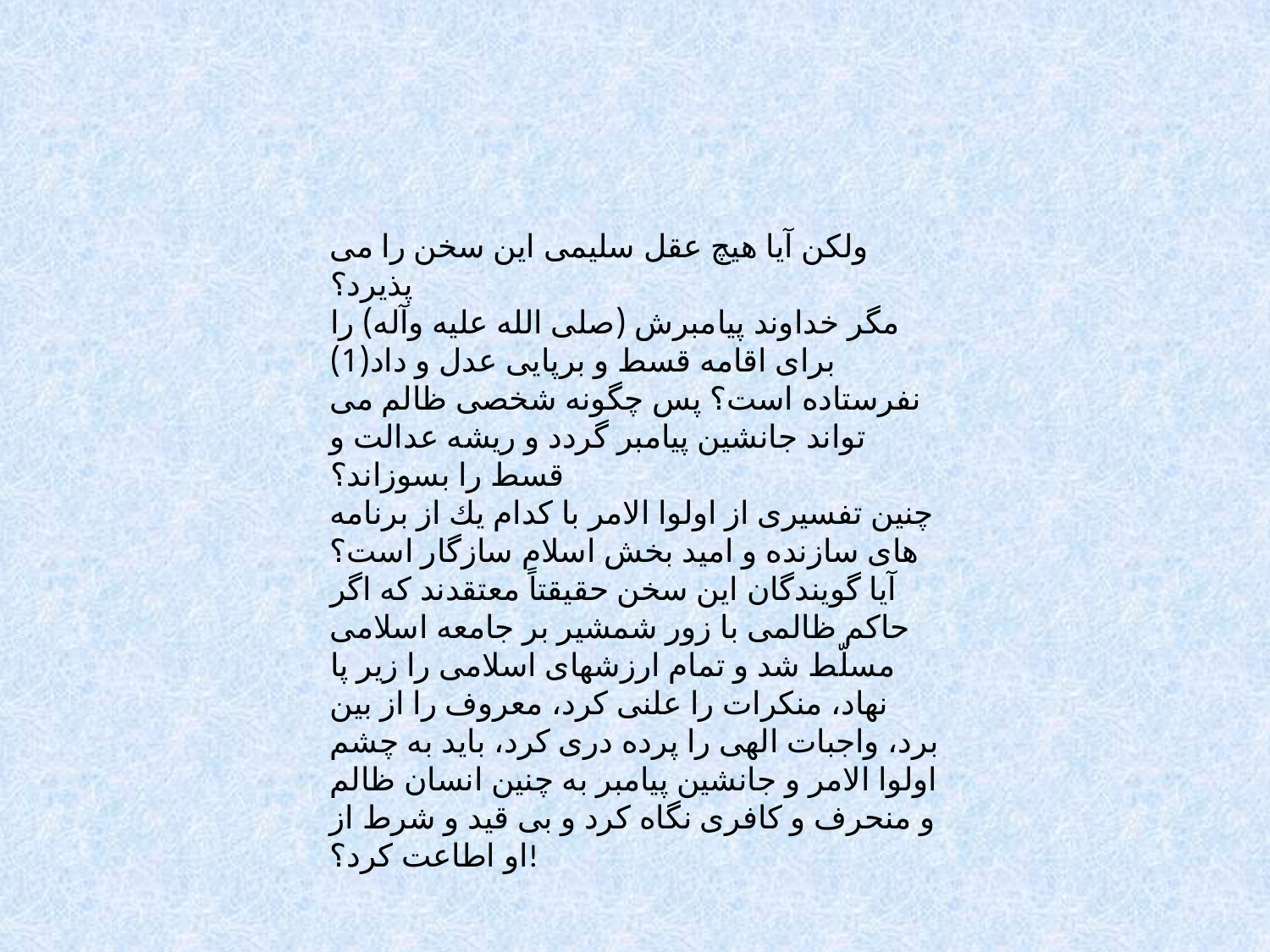

ولكن آيا هيچ عقل سليمى اين سخن را مى پذيرد؟
مگر خداوند پيامبرش (صلى الله عليه وآله) را براى اقامه قسط و برپايى عدل و داد(1) نفرستاده است؟ پس چگونه شخصى ظالم مى تواند جانشين پيامبر گردد و ريشه عدالت و قسط را بسوزاند؟
چنين تفسيرى از اولوا الامر با كدام يك از برنامه هاى سازنده و اميد بخش اسلام سازگار است؟ آيا گويندگان اين سخن حقيقتاً معتقدند كه اگر حاكم ظالمى با زور شمشير بر جامعه اسلامى مسلّط شد و تمام ارزشهاى اسلامى را زير پا نهاد، منكرات را علنى كرد، معروف را از بين برد، واجبات الهى را پرده درى كرد، بايد به چشم اولوا الامر و جانشين پيامبر به چنين انسان ظالم و منحرف و كافرى نگاه كرد و بى قيد و شرط از او اطاعت كرد؟!